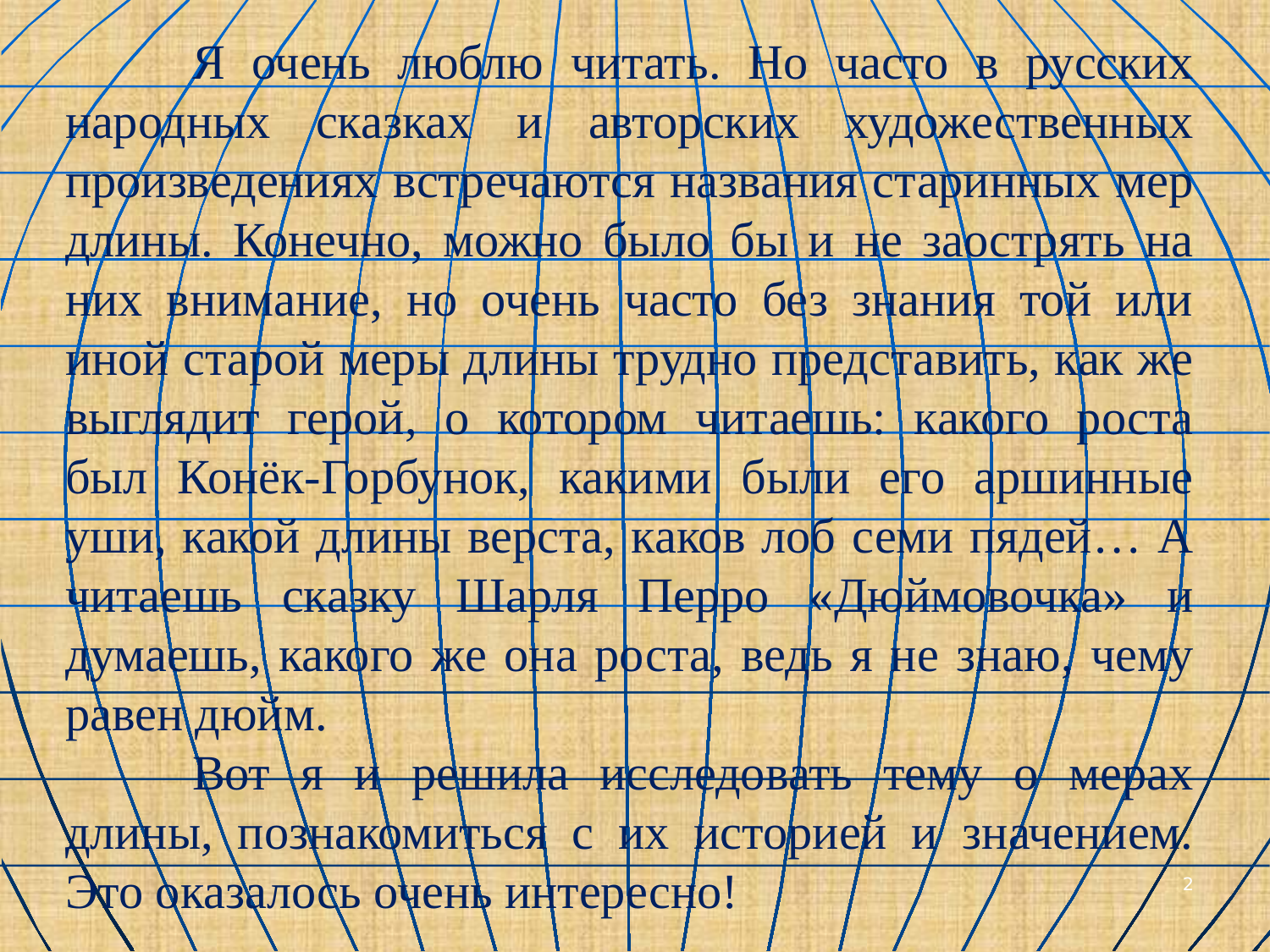

Я очень люблю читать. Но часто в русских народных сказках и авторских художественных произведениях встречаются названия старинных мер длины. Конечно, можно было бы и не заострять на них внимание, но очень часто без знания той или иной старой меры длины трудно представить, как же выглядит герой, о котором читаешь: какого роста был Конёк-Горбунок, какими были его аршинные уши, какой длины верста, каков лоб семи пядей… А читаешь сказку Шарля Перро «Дюймовочка» и думаешь, какого же она роста, ведь я не знаю, чему равен дюйм.
	Вот я и решила исследовать тему о мерах длины, познакомиться с их историей и значением. Это оказалось очень интересно!
2